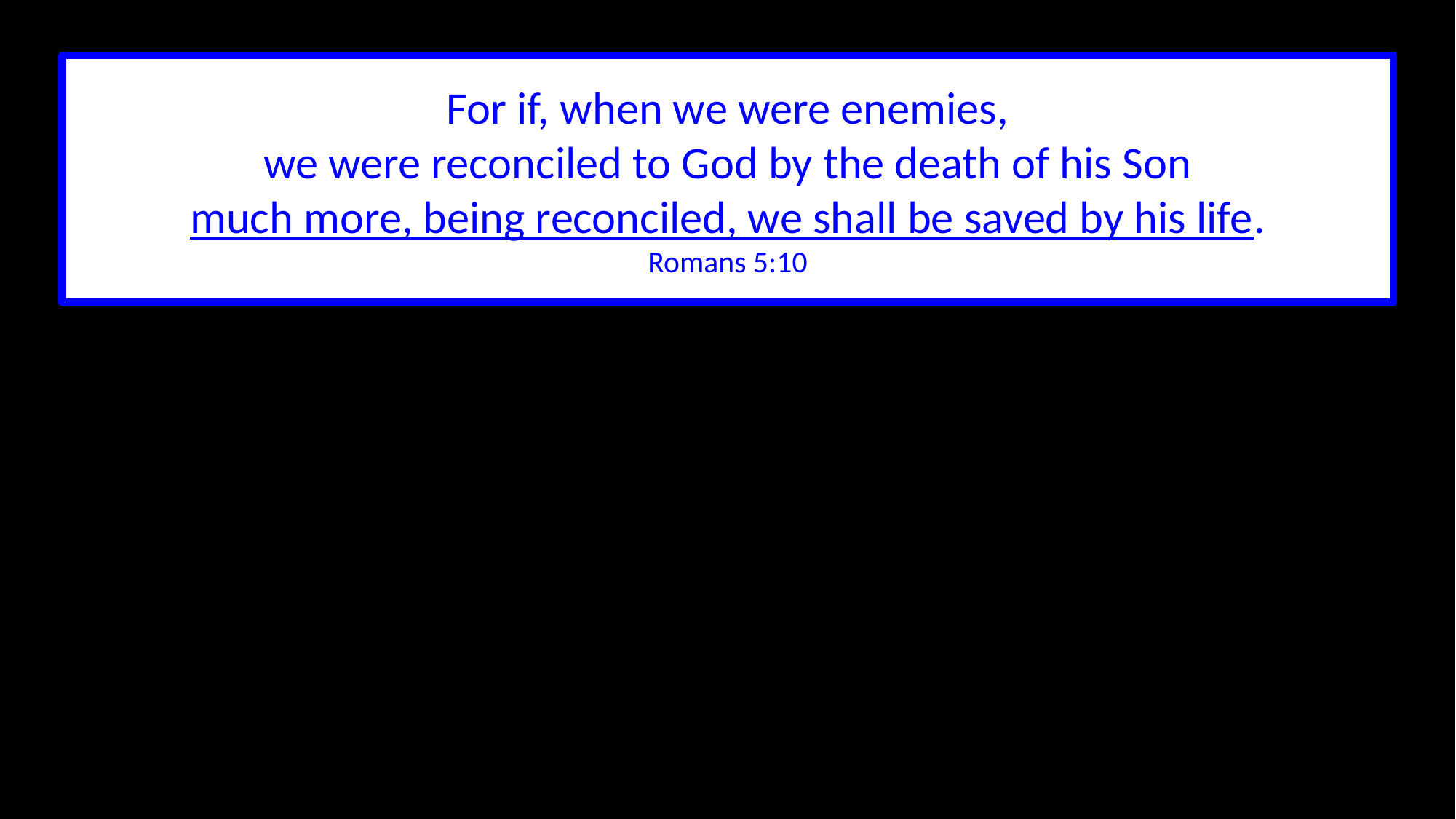

For if, when we were enemies,
we were reconciled to God by the death of his Son
much more, being reconciled, we shall be saved by his life.
Romans 5:10